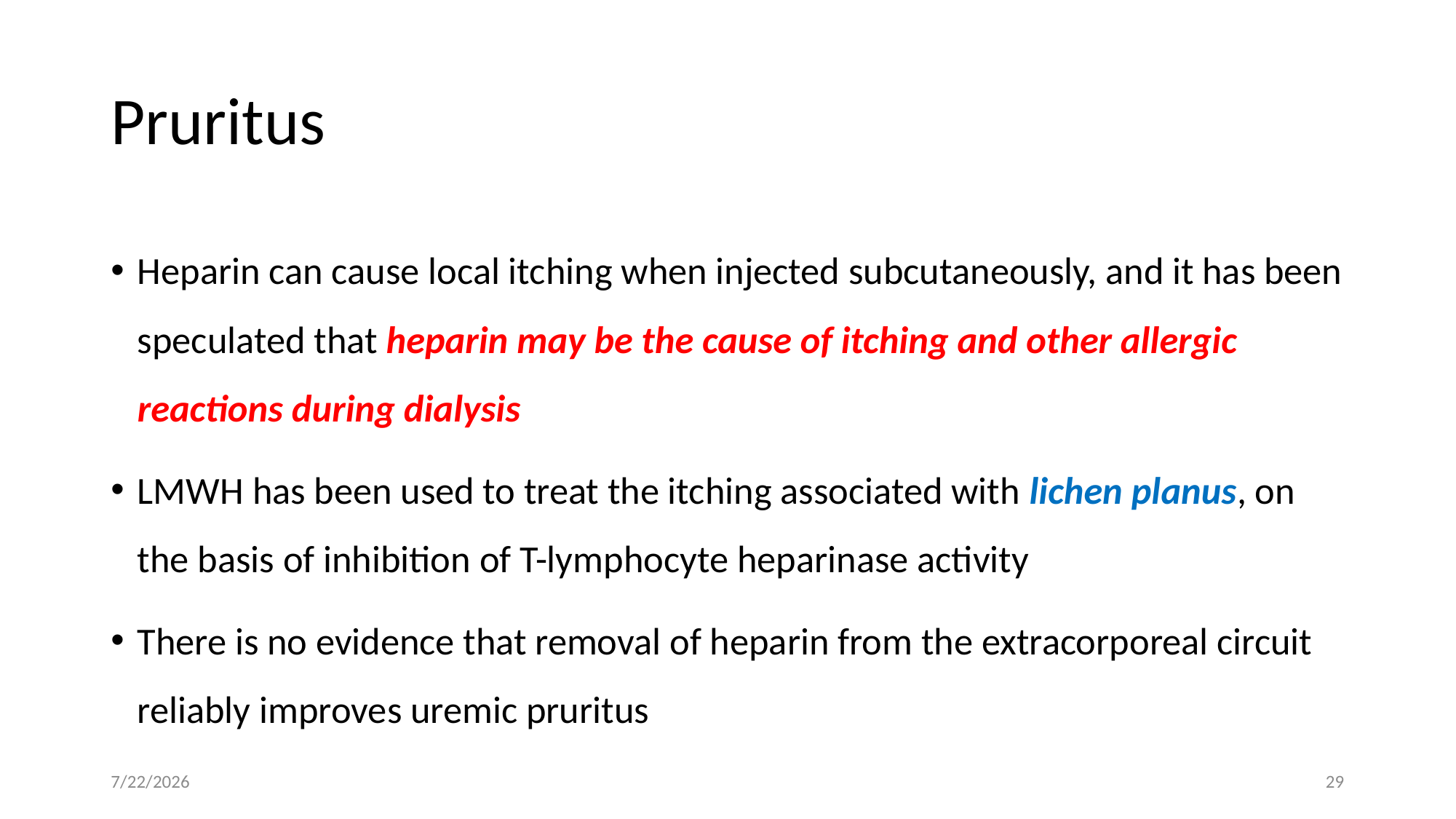

# Pruritus
Heparin can cause local itching when injected subcutaneously, and it has been speculated that heparin may be the cause of itching and other allergic reactions during dialysis
LMWH has been used to treat the itching associated with lichen planus, on the basis of inhibition of T-lymphocyte heparinase activity
There is no evidence that removal of heparin from the extracorporeal circuit reliably improves uremic pruritus

7/22/2026
29